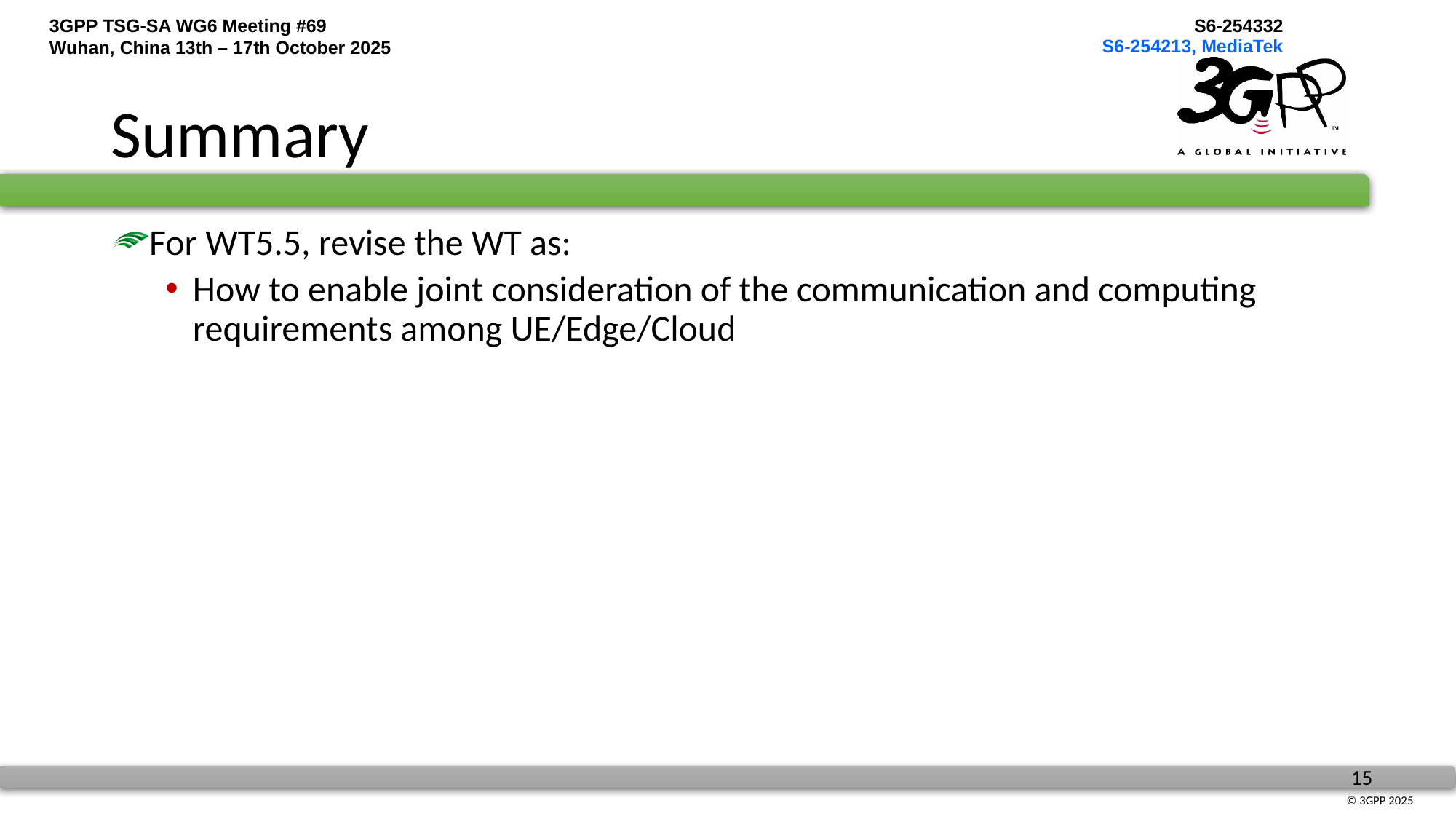

S6-254213, MediaTek
# Summary
For WT5.5, revise the WT as:
How to enable joint consideration of the communication and computing requirements among UE/Edge/Cloud